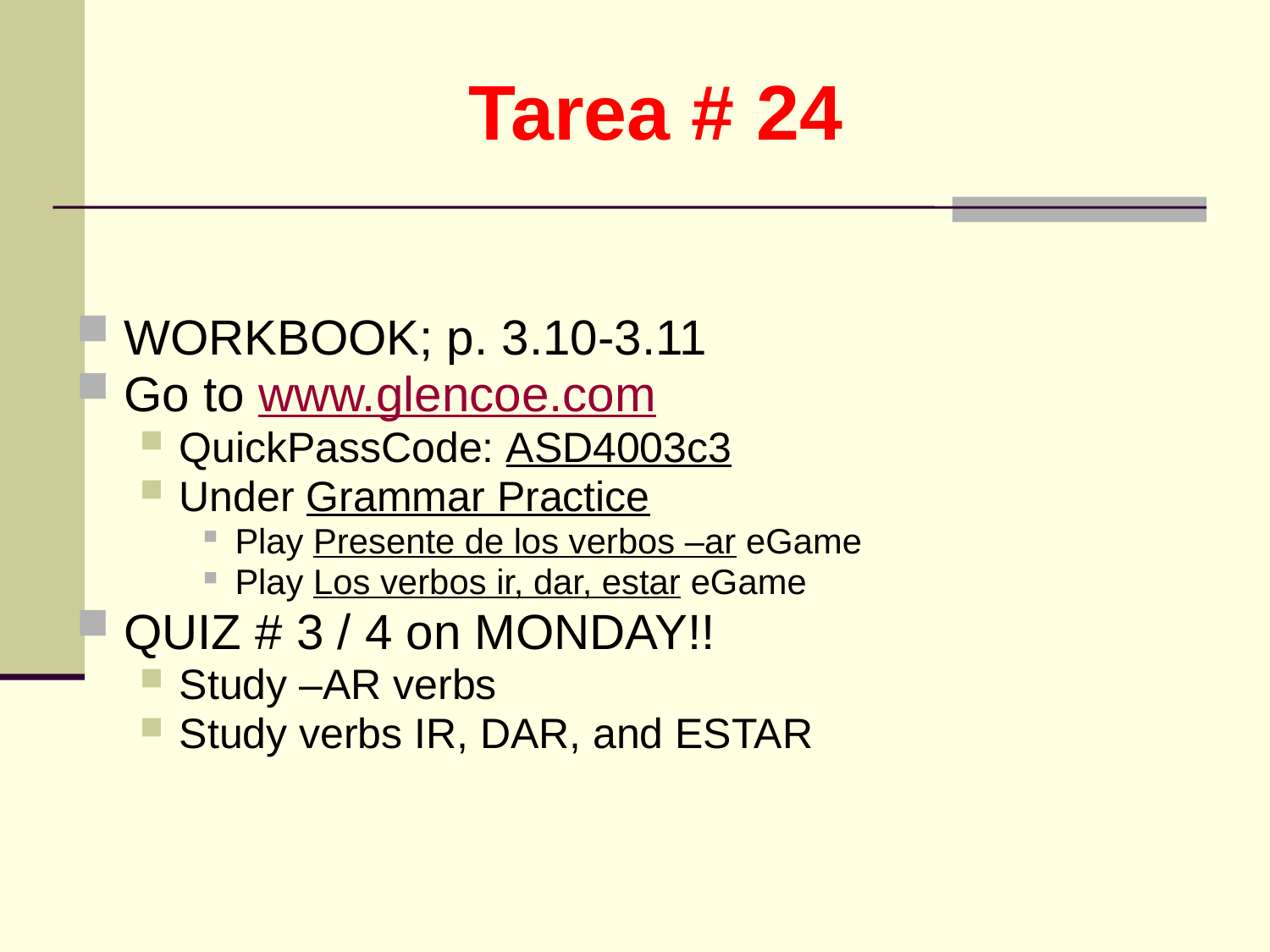

Tarea # 24

WORKBOOK; p. 3.10-3.11
Go to www.glencoe.com
QuickPassCode: ASD4003c3
Under Grammar Practice
Play Presente de los verbos –ar eGame
Play Los verbos ir, dar, estar eGame
QUIZ # 3 / 4 on MONDAY!!
Study –AR verbs
Study verbs IR, DAR, and ESTAR